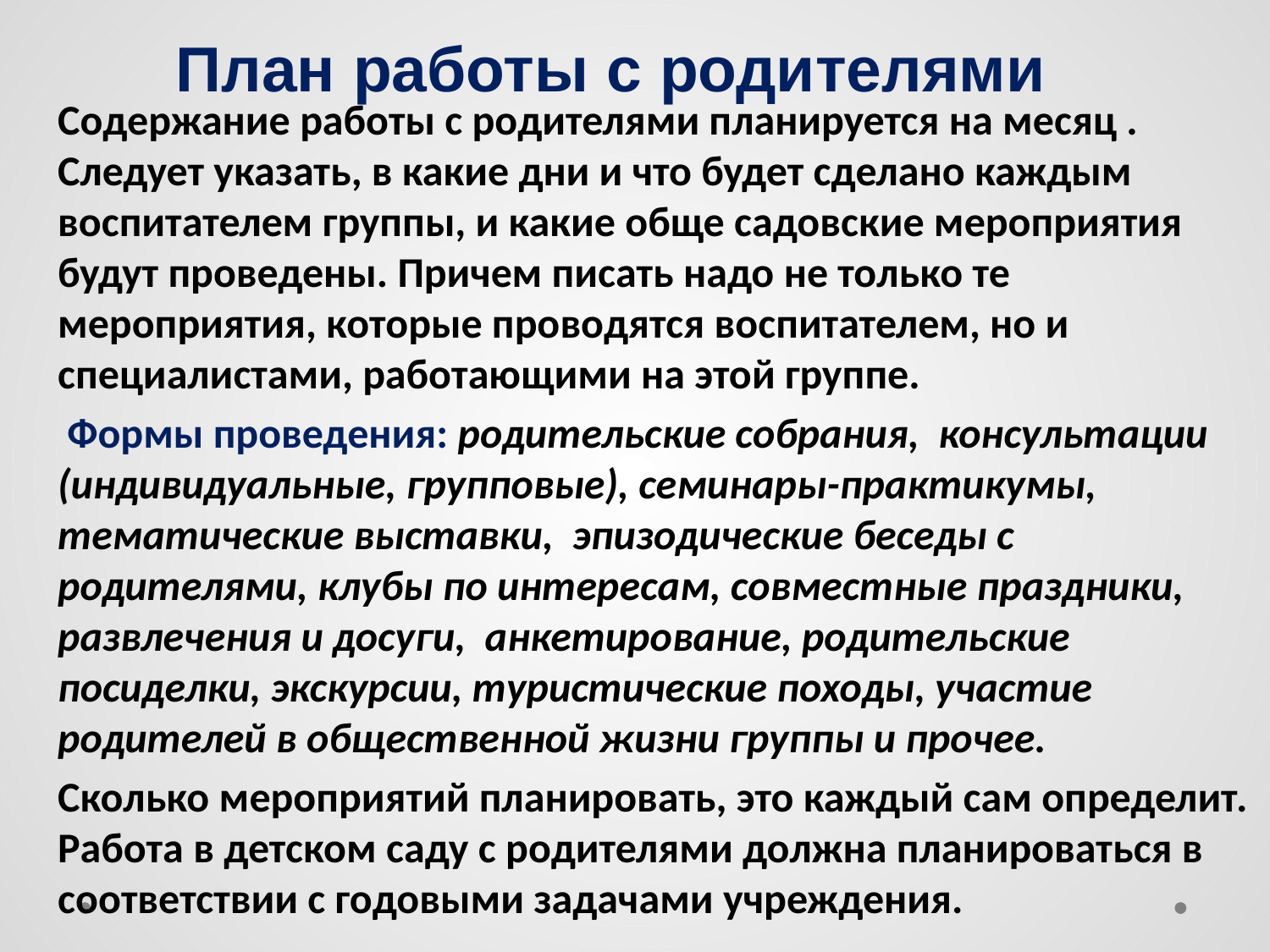

# План работы с родителями
Содержание работы с родителями планируется на месяц . Следует указать, в какие дни и что будет сделано каждым воспитателем группы, и какие обще садовские мероприятия будут проведены. Причем писать надо не только те мероприятия, которые проводятся воспитателем, но и специалистами, работающими на этой группе.
 Формы проведения: родительские собрания,  консультации (индивидуальные, групповые), семинары-практикумы, тематические выставки,  эпизодические беседы с родителями, клубы по интересам, совместные праздники, развлечения и досуги,  анкетирование, родительские посиделки, экскурсии, туристические походы, участие родителей в общественной жизни группы и прочее.
Сколько мероприятий планировать, это каждый сам определит. Работа в детском саду с родителями должна планироваться в соответствии с годовыми задачами учреждения.